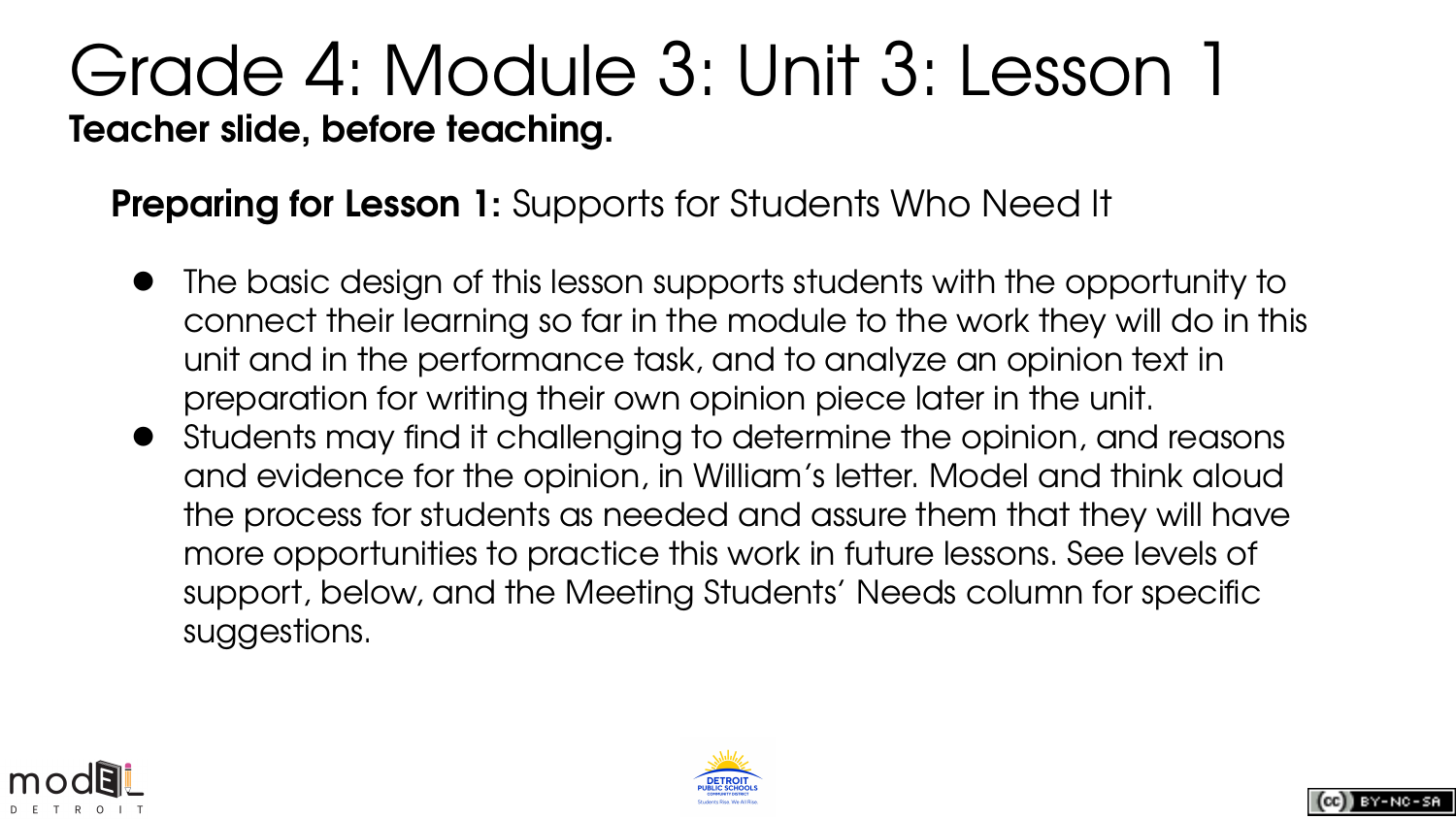

# Grade 4: Module 3: Unit 3: Lesson 1
Teacher slide, before teaching.

Preparing for Lesson 1: Supports for Students Who Need It
The basic design of this lesson supports students with the opportunity to connect their learning so far in the module to the work they will do in this unit and in the performance task, and to analyze an opinion text in preparation for writing their own opinion piece later in the unit.
Students may find it challenging to determine the opinion, and reasons and evidence for the opinion, in William’s letter. Model and think aloud the process for students as needed and assure them that they will have more opportunities to practice this work in future lessons. See levels of support, below, and the Meeting Students’ Needs column for specific suggestions.